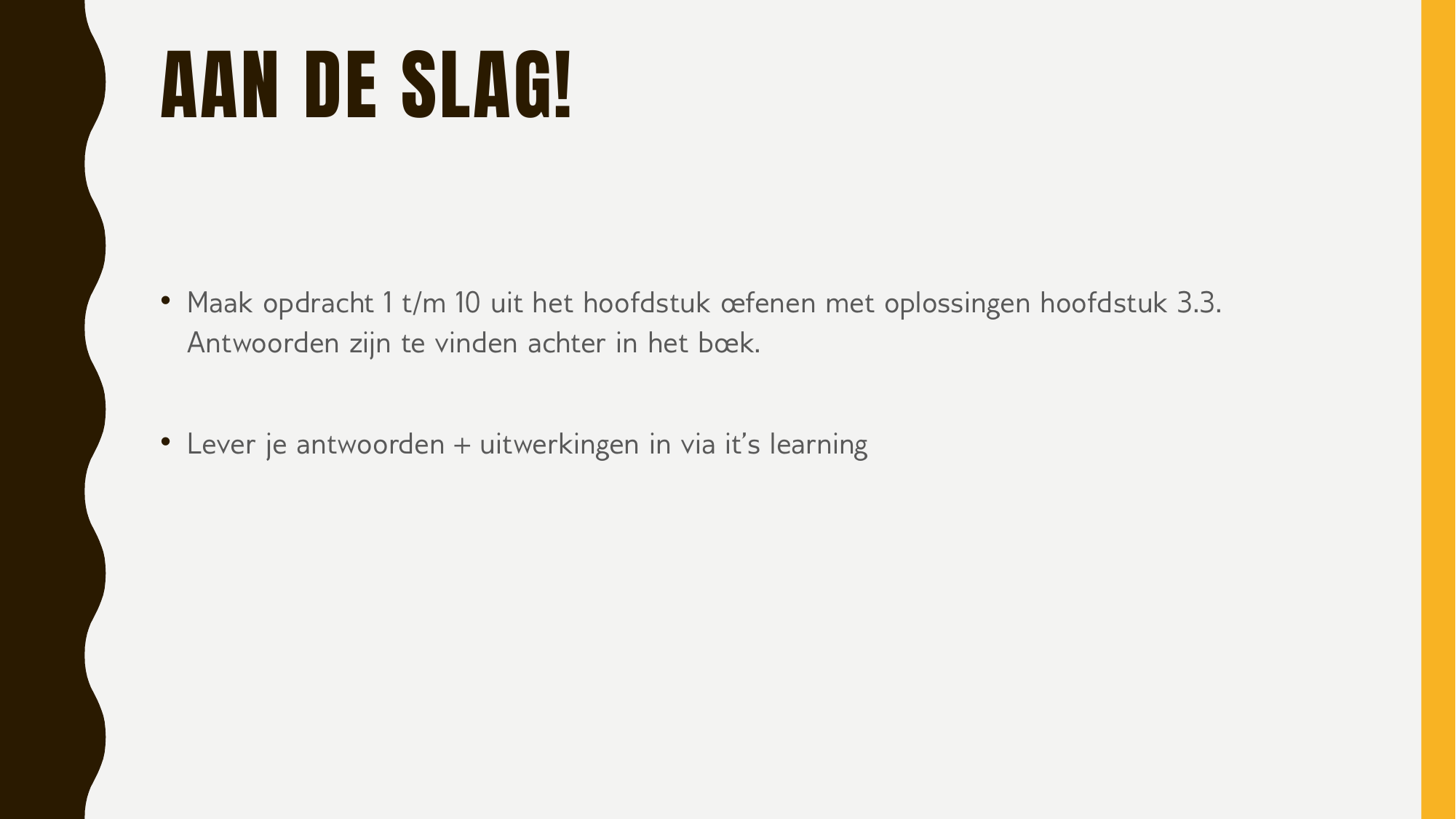

# Aan de slag!
Maak opdracht 1 t/m 10 uit het hoofdstuk oefenen met oplossingen hoofdstuk 3.3. Antwoorden zijn te vinden achter in het boek.

Lever je antwoorden + uitwerkingen in via it’s learning